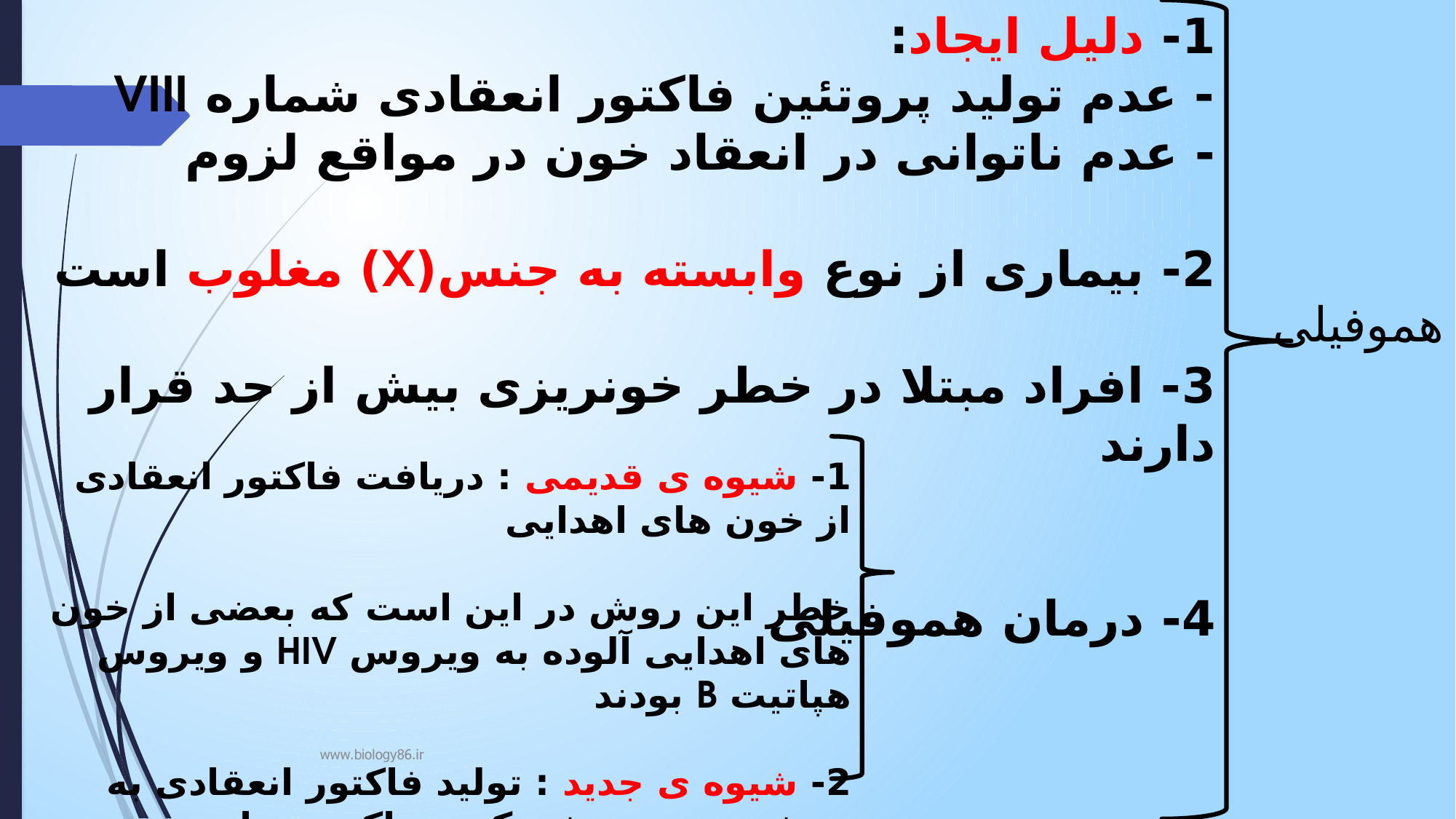

# هموفیلی
1- دلیل ایجاد:
- عدم تولید پروتئین فاکتور انعقادی شماره VIII
- عدم ناتوانی در انعقاد خون در مواقع لزوم

2- بیماری از نوع وابسته به جنس(X) مغلوب است

3- افراد مبتلا در خطر خونریزی بیش از حد قرار دارند

4- درمان هموفیلی

1- شیوه ی قدیمی : دریافت فاکتور انعقادی از خون های اهدایی

خطر این روش در این است که بعضی از خون های اهدایی آلوده به ویروس HIV و ویروس هپاتیت B بودند

2- شیوه ی جدید : تولید فاکتور انعقادی به روش مهندسی ژنتیک در باکتری ها
www.biology86.ir